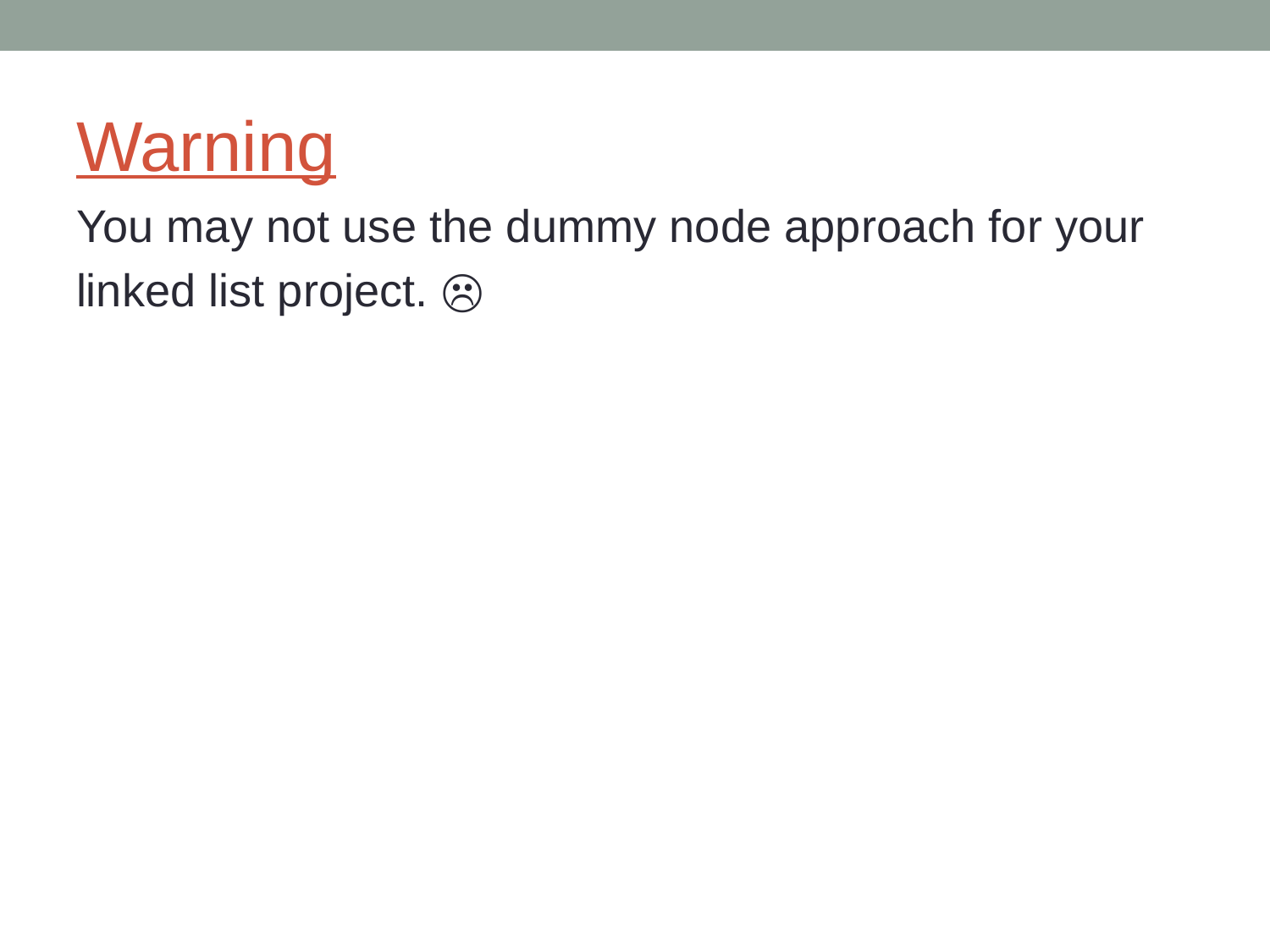

# Warning
You may not use the dummy node approach for your
linked list project. ☹